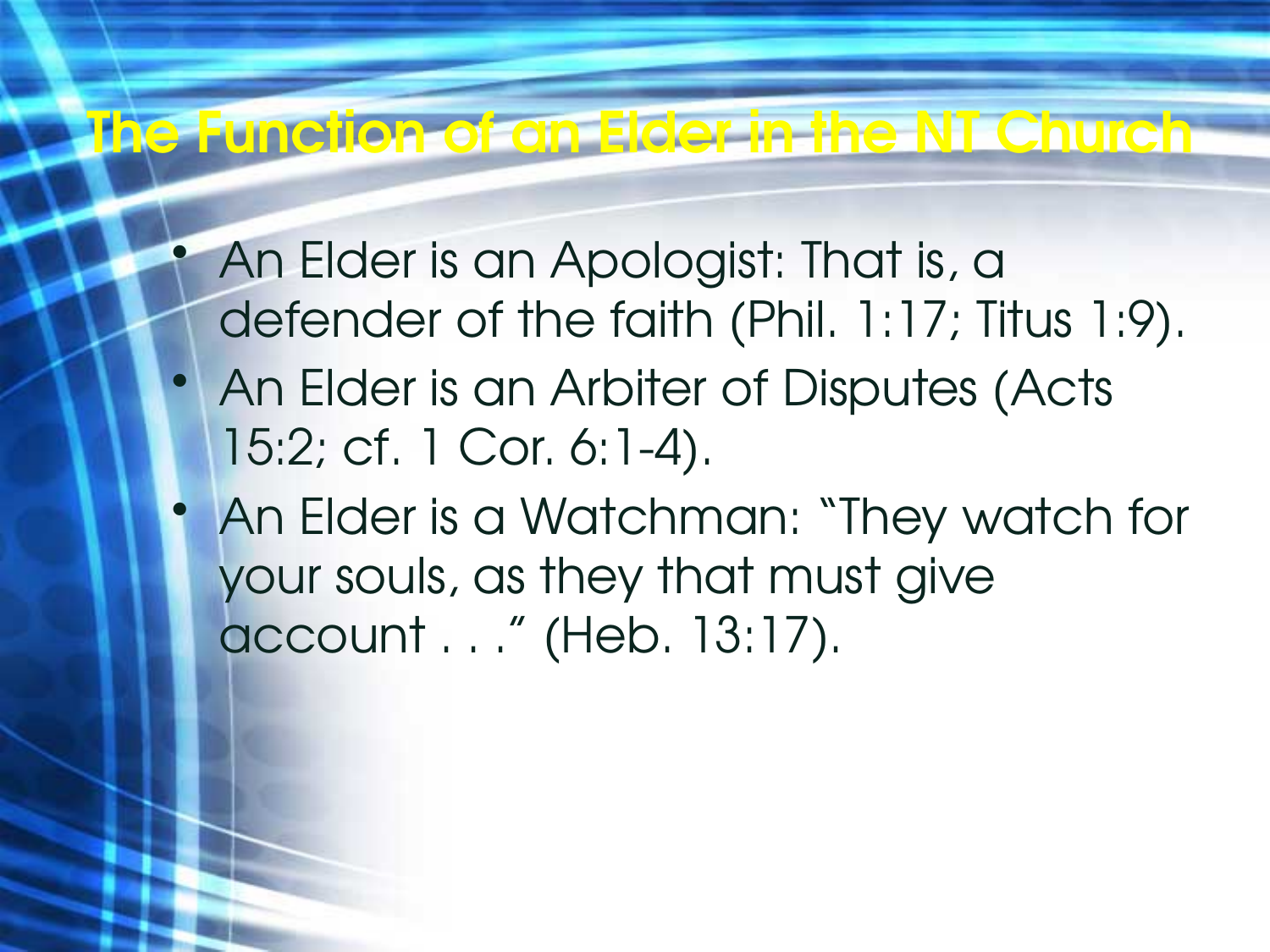

# The Function of an Elder in the NT Church
An Elder is an Apologist: That is, a defender of the faith (Phil. 1:17; Titus 1:9).
An Elder is an Arbiter of Disputes (Acts 15:2; cf. 1 Cor. 6:1-4).
An Elder is a Watchman: “They watch for your souls, as they that must give account . . .” (Heb. 13:17).